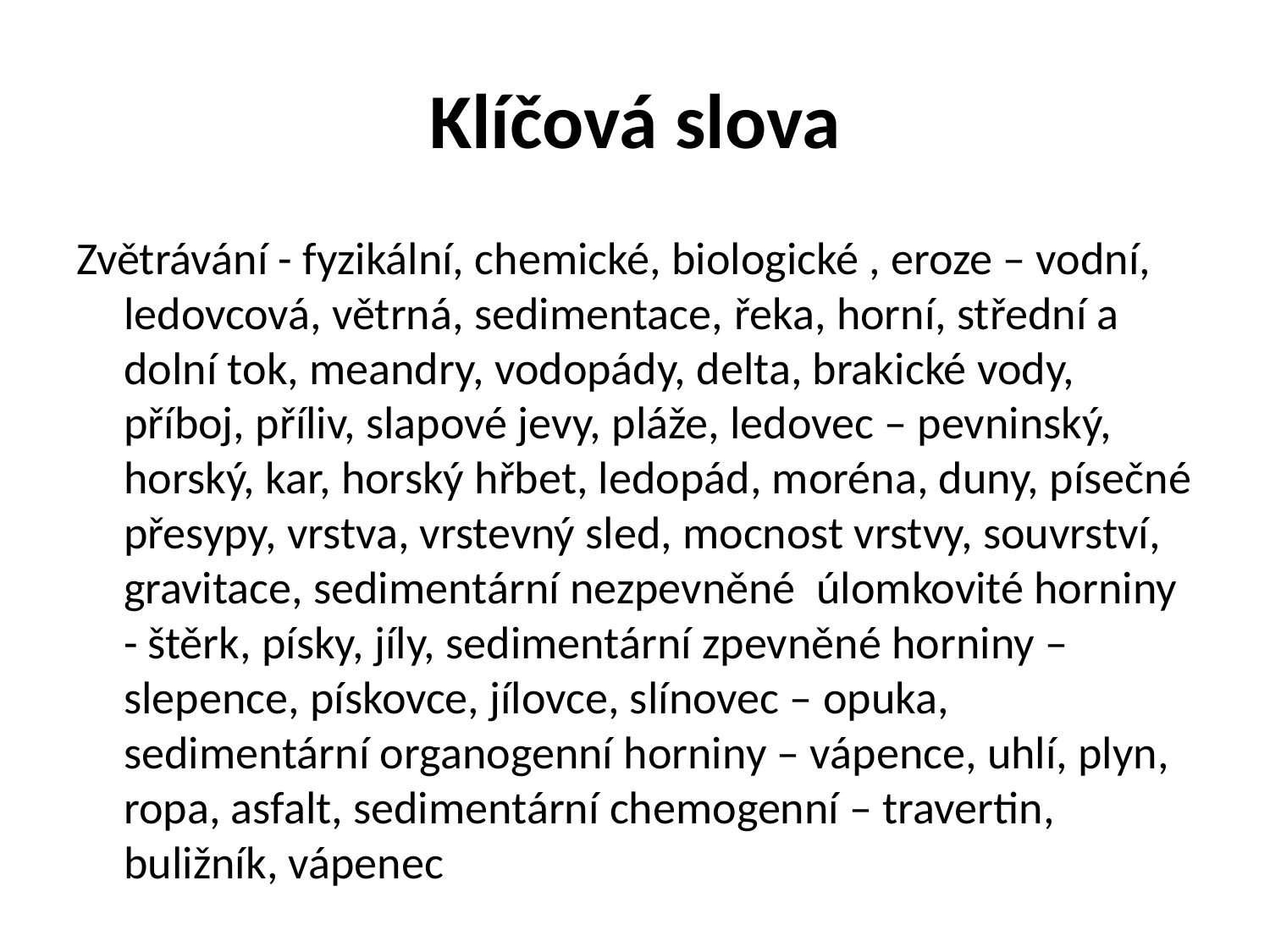

# Klíčová slova
Zvětrávání - fyzikální, chemické, biologické , eroze – vodní, ledovcová, větrná, sedimentace, řeka, horní, střední a dolní tok, meandry, vodopády, delta, brakické vody, příboj, příliv, slapové jevy, pláže, ledovec – pevninský, horský, kar, horský hřbet, ledopád, moréna, duny, písečné přesypy, vrstva, vrstevný sled, mocnost vrstvy, souvrství, gravitace, sedimentární nezpevněné  úlomkovité horniny - štěrk, písky, jíly, sedimentární zpevněné horniny – slepence, pískovce, jílovce, slínovec – opuka, sedimentární organogenní horniny – vápence, uhlí, plyn, ropa, asfalt, sedimentární chemogenní – travertin, buližník, vápenec